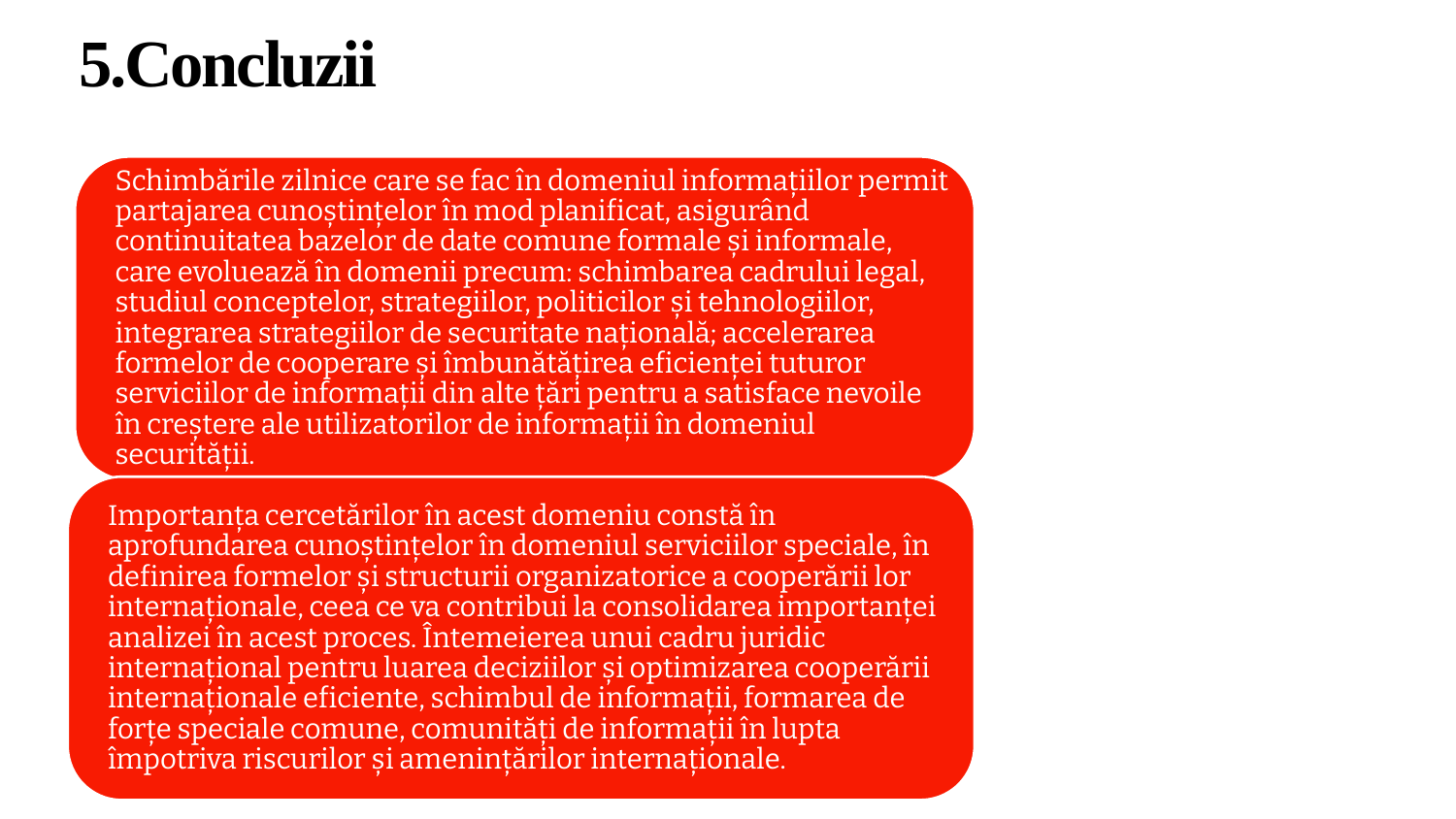

# 5.Concluzii

Schimbările zilnice care se fac în domeniul informațiilor permit partajarea cunoștințelor în mod planificat, asigurând continuitatea bazelor de date comune formale și informale, care evoluează în domenii precum: schimbarea cadrului legal, studiul conceptelor, strategiilor, politicilor și tehnologiilor, integrarea strategiilor de securitate națională; accelerarea formelor de cooperare și îmbunătățirea eficienței tuturor serviciilor de informații din alte țări pentru a satisface nevoile în creștere ale utilizatorilor de informații în domeniul securității.

Importanța cercetărilor în acest domeniu constă în aprofundarea cunoștințelor în domeniul serviciilor speciale, în definirea formelor și structurii organizatorice a cooperării lor internaționale, ceea ce va contribui la consolidarea importanței analizei în acest proces. Întemeierea unui cadru juridic internațional pentru luarea deciziilor și optimizarea cooperării internaționale eficiente, schimbul de informații, formarea de forțe speciale comune, comunități de informații în lupta împotriva riscurilor și amenințărilor internaționale.